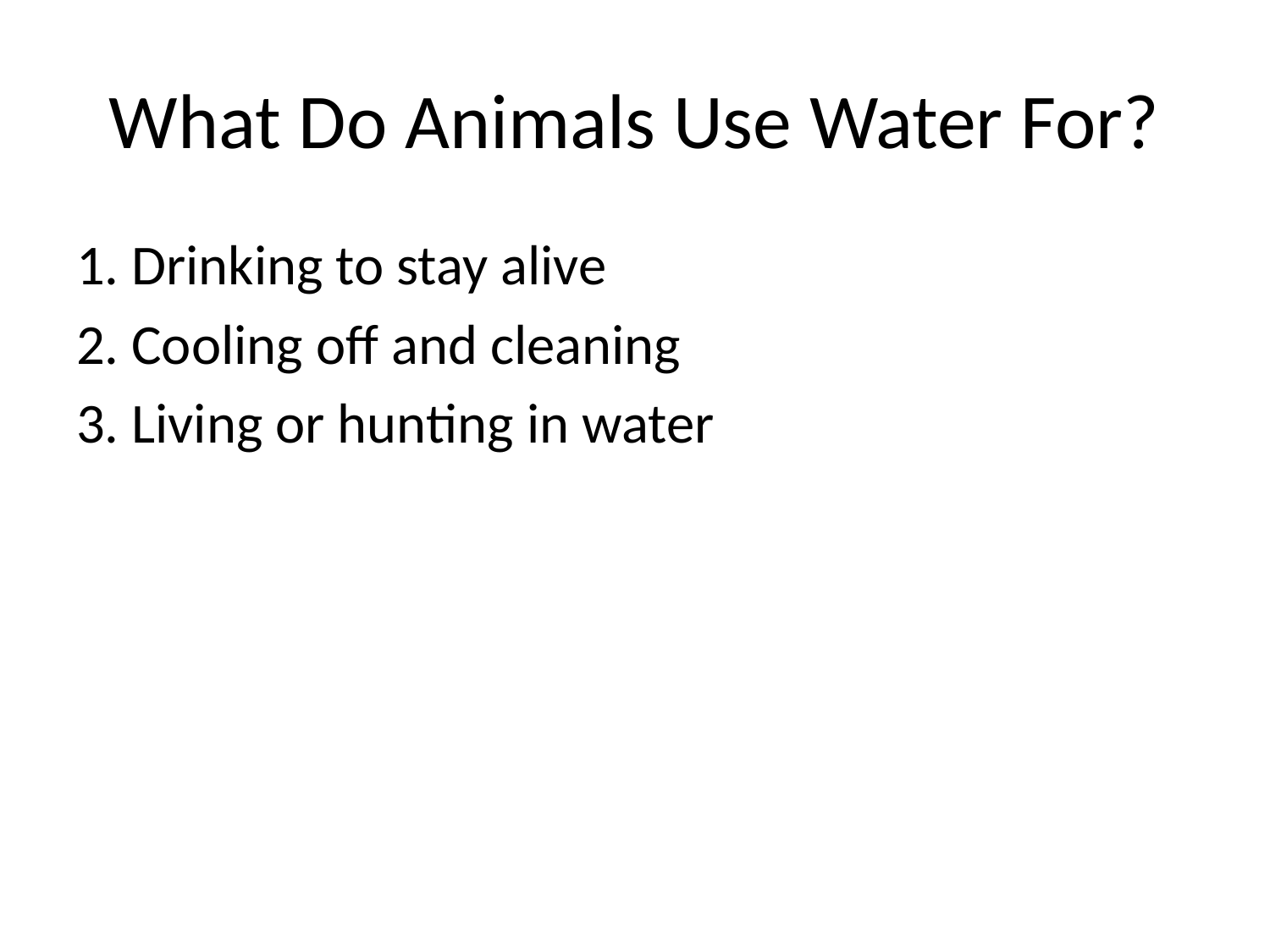

# What Do Animals Use Water For?
1. Drinking to stay alive
2. Cooling off and cleaning
3. Living or hunting in water